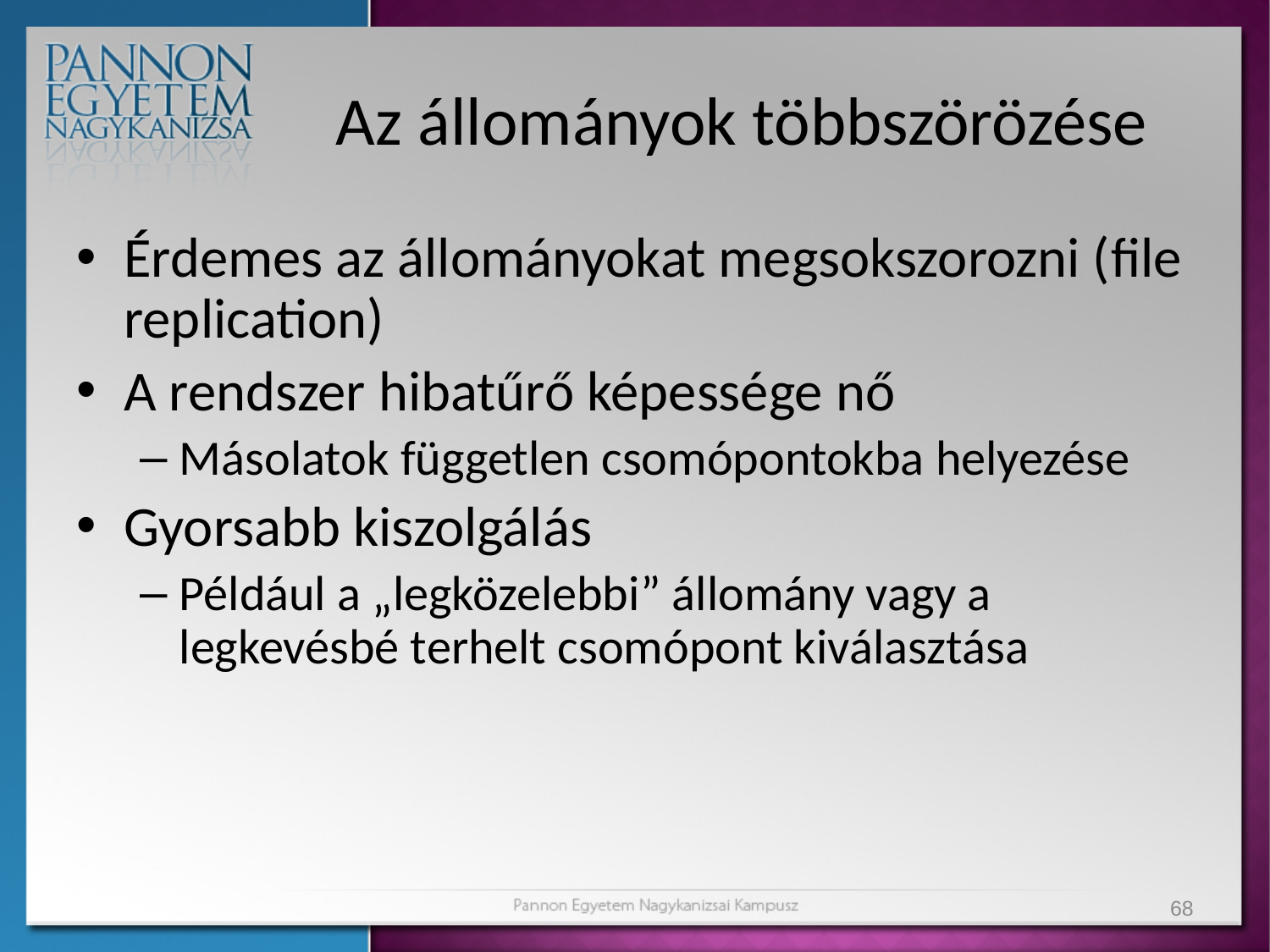

# Az állományok többszörözése
Érdemes az állományokat megsokszorozni (file replication)
A rendszer hibatűrő képessége nő
Másolatok független csomópontokba helyezése
Gyorsabb kiszolgálás
Például a „legközelebbi” állomány vagy a legkevésbé terhelt csomópont kiválasztása
68